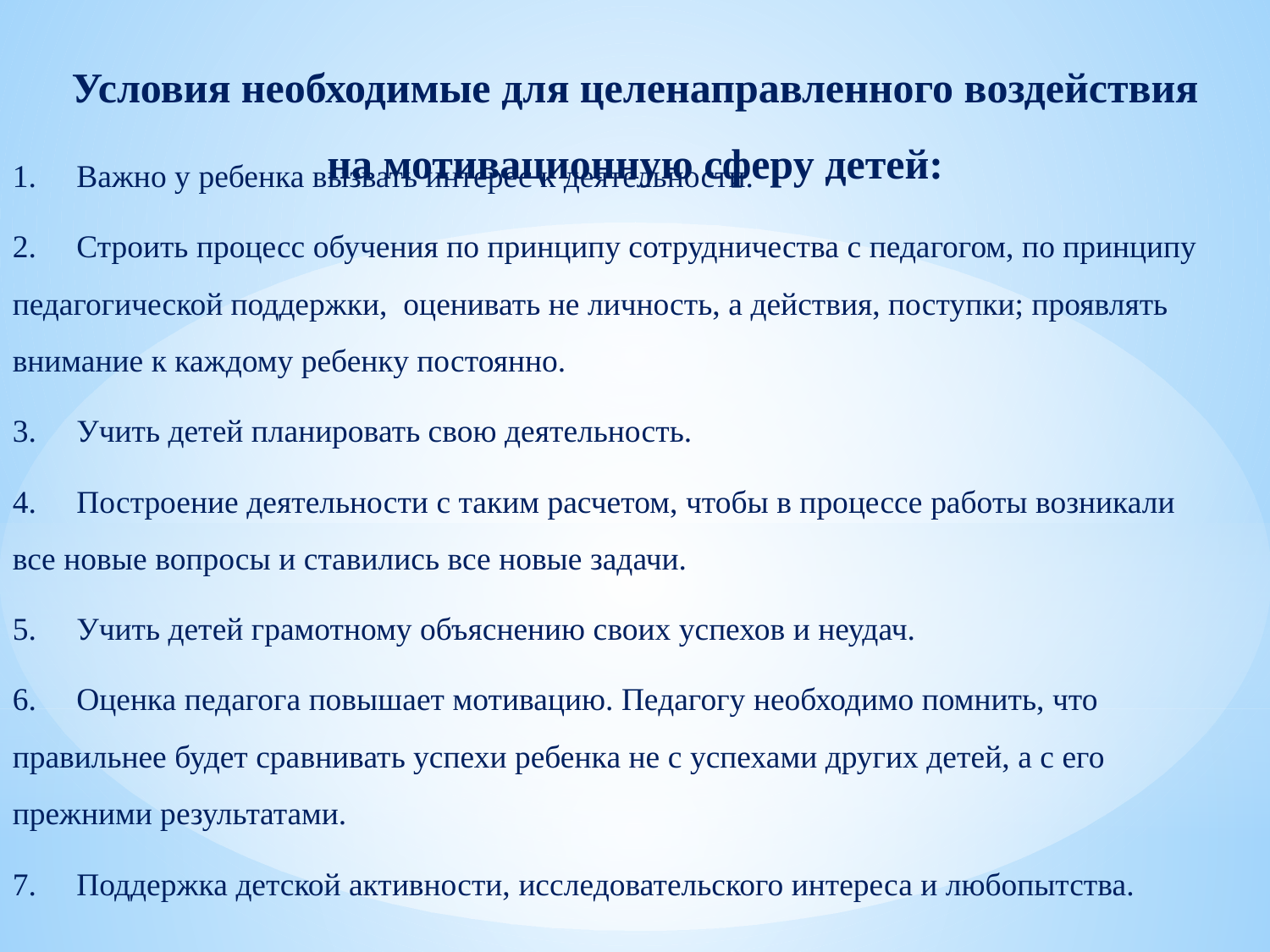

1.     Важно у ребенка вызвать интерес к деятельности.
2.     Строить процесс обучения по принципу сотрудничества с педагогом, по принципу педагогической поддержки,  оценивать не личность, а действия, поступки; проявлять внимание к каждому ребенку постоянно.
3.     Учить детей планировать свою деятельность.
4.     Построение деятельности с таким расчетом, чтобы в процессе работы возникали все новые вопросы и ставились все новые задачи.
5.     Учить детей грамотному объяснению своих успехов и неудач.
6.     Оценка педагога повышает мотивацию. Педагогу необходимо помнить, что правильнее будет сравнивать успехи ребенка не с успехами других детей, а с его прежними результатами.
7.     Поддержка детской активности, исследовательского интереса и любопытства.
# Условия необходимые для целенаправленного воздействия на мотивационную сферу детей: